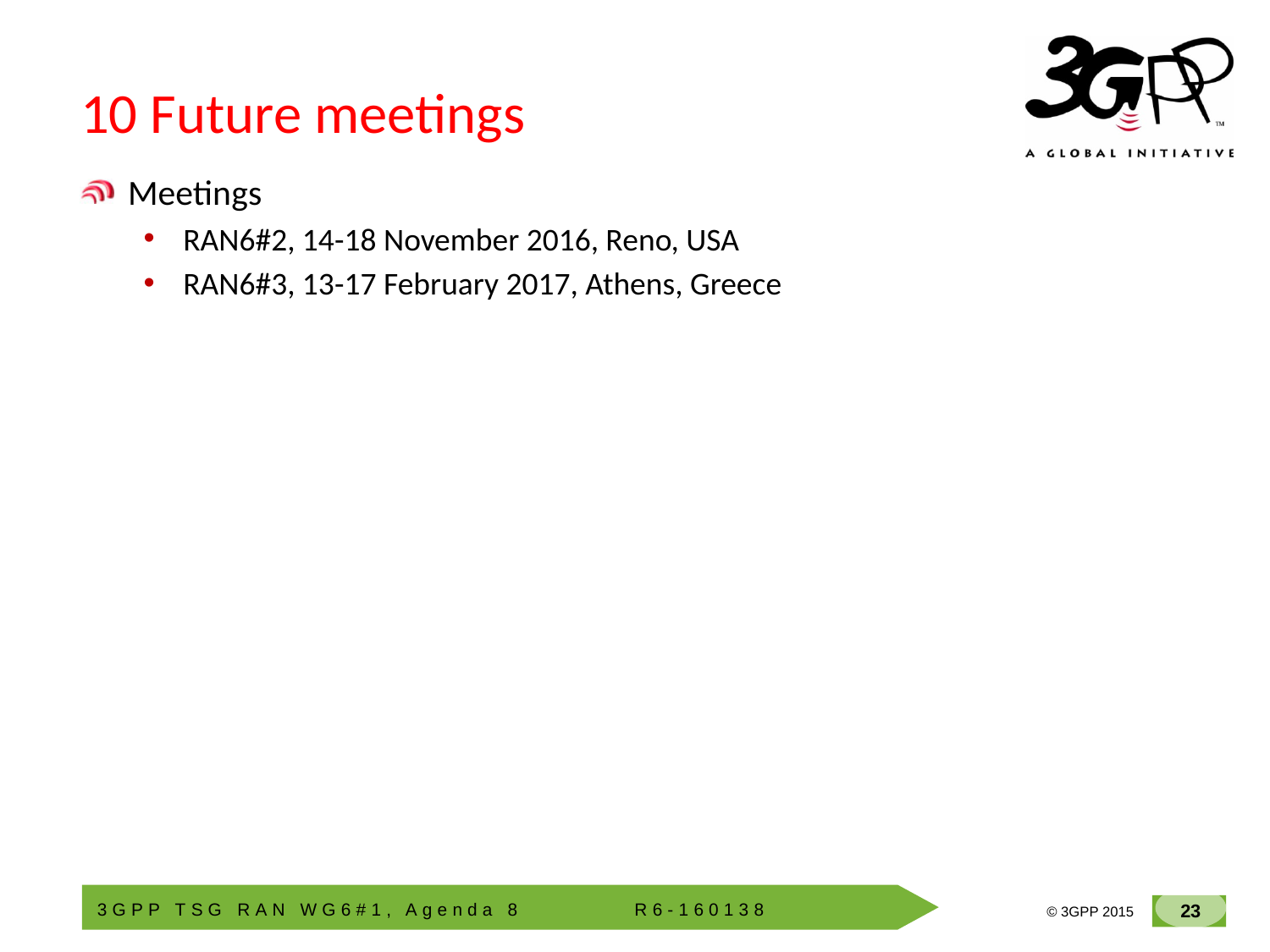

# 10 Future meetings
Meetings
RAN6#2, 14-18 November 2016, Reno, USA
RAN6#3, 13-17 February 2017, Athens, Greece